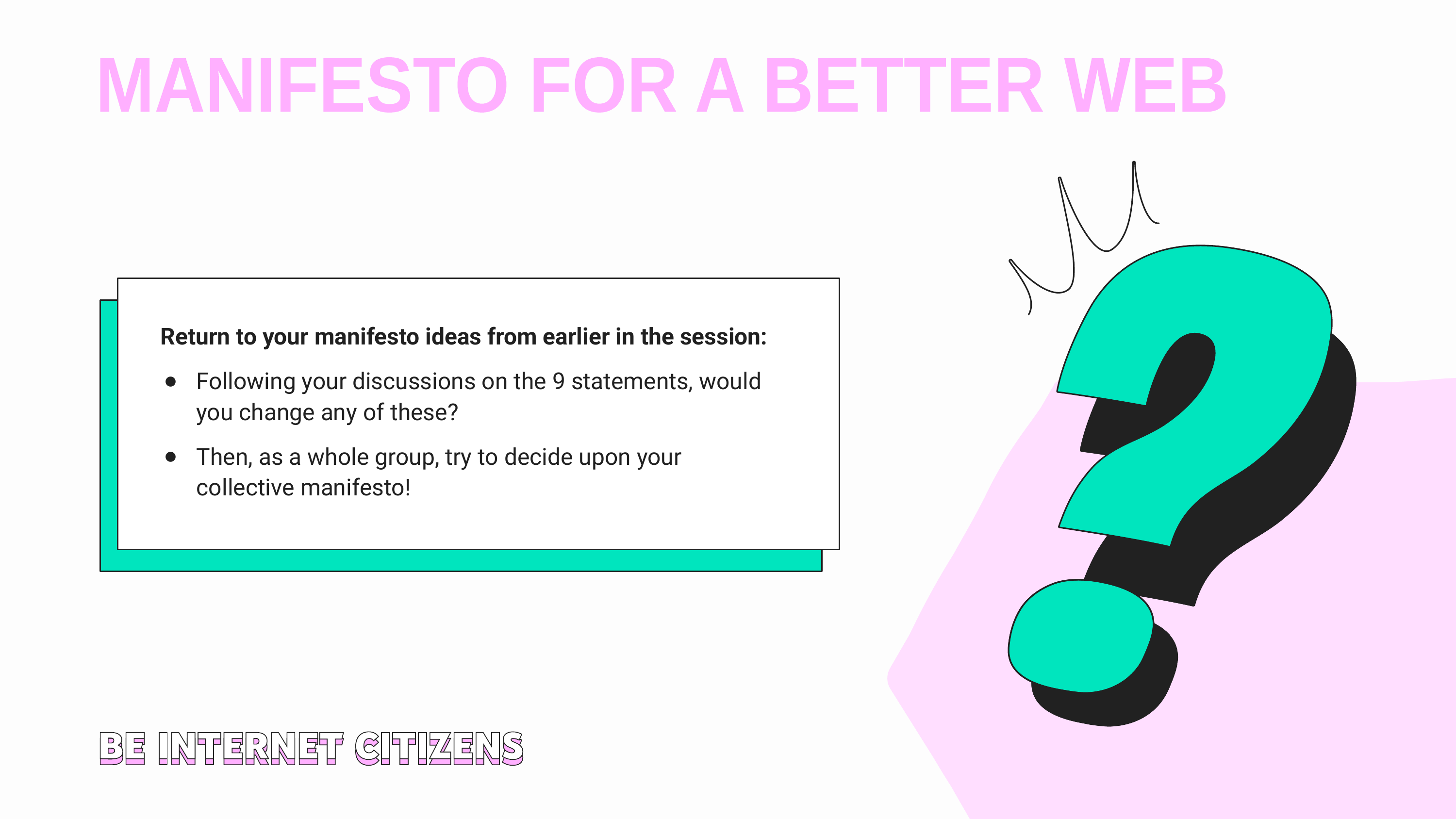

MANIFESTO FOR A BETTER WEB

Return to your manifesto ideas from earlier in the session:
Following your discussions on the 9 statements, would you change any of these?
Then, as a whole group, try to decide upon your collective manifesto!